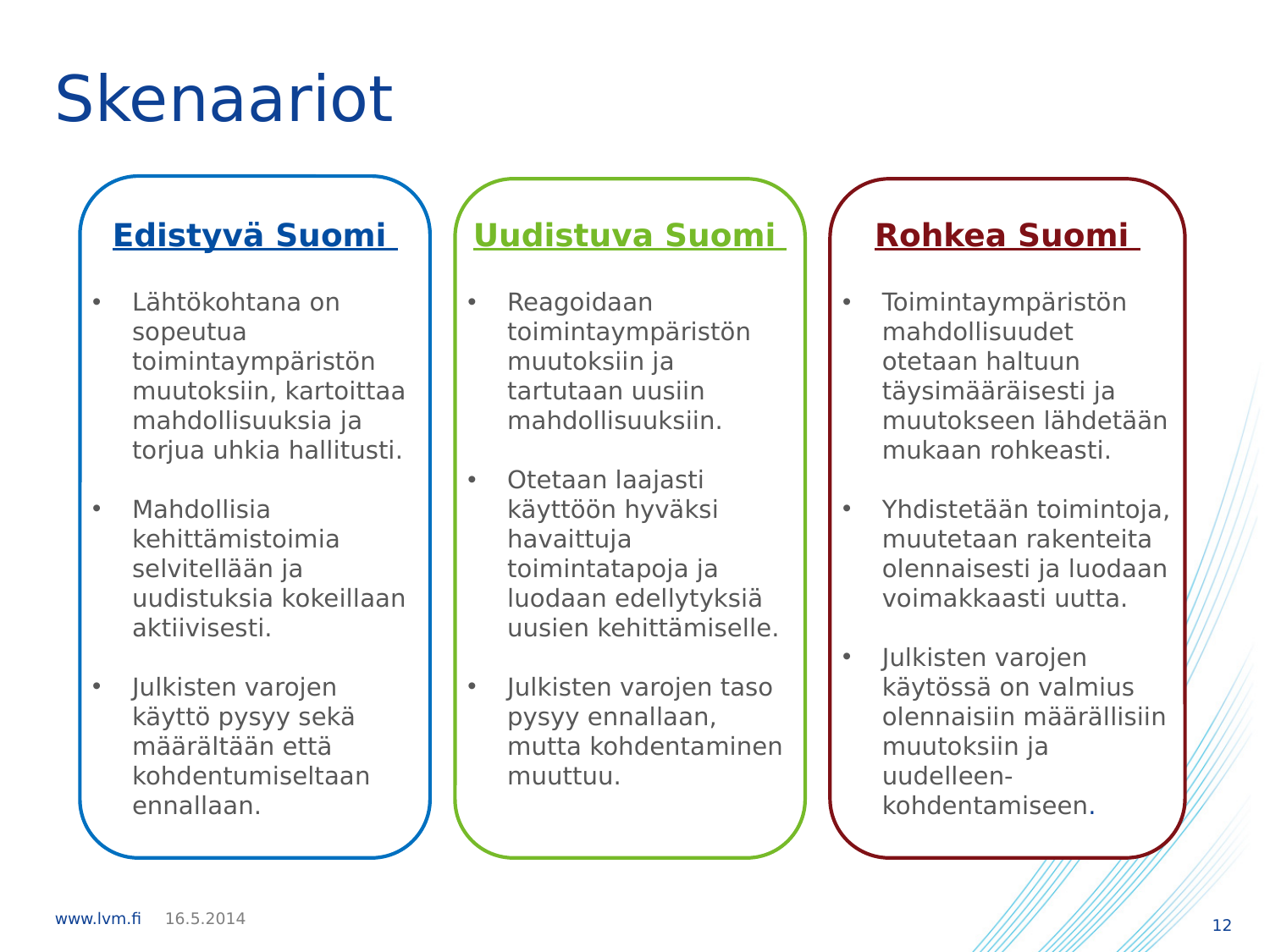

# Skenaariot

Edistyvä Suomi

Lähtökohtana on sopeutua toimintaympäristön muutoksiin, kartoittaa mahdollisuuksia ja torjua uhkia hallitusti.

Mahdollisia kehittämistoimia selvitellään ja uudistuksia kokeillaan aktiivisesti.

Julkisten varojen käyttö pysyy sekä määrältään että kohdentumiseltaan ennallaan.
Uudistuva Suomi

Reagoidaan toimintaympäristön muutoksiin ja tartutaan uusiin mahdollisuuksiin.

Otetaan laajasti käyttöön hyväksi havaittuja toimintatapoja ja luodaan edellytyksiä uusien kehittämiselle.

Julkisten varojen taso pysyy ennallaan, mutta kohdentaminen muuttuu.
Rohkea Suomi

Toimintaympäristön mahdollisuudet
otetaan haltuun täysimääräisesti ja muutokseen lähdetään mukaan rohkeasti.

Yhdistetään toimintoja, muutetaan rakenteita olennaisesti ja luodaan voimakkaasti uutta.

Julkisten varojen käytössä on valmius olennaisiin määrällisiin muutoksiin ja uudelleen-kohdentamiseen.
12